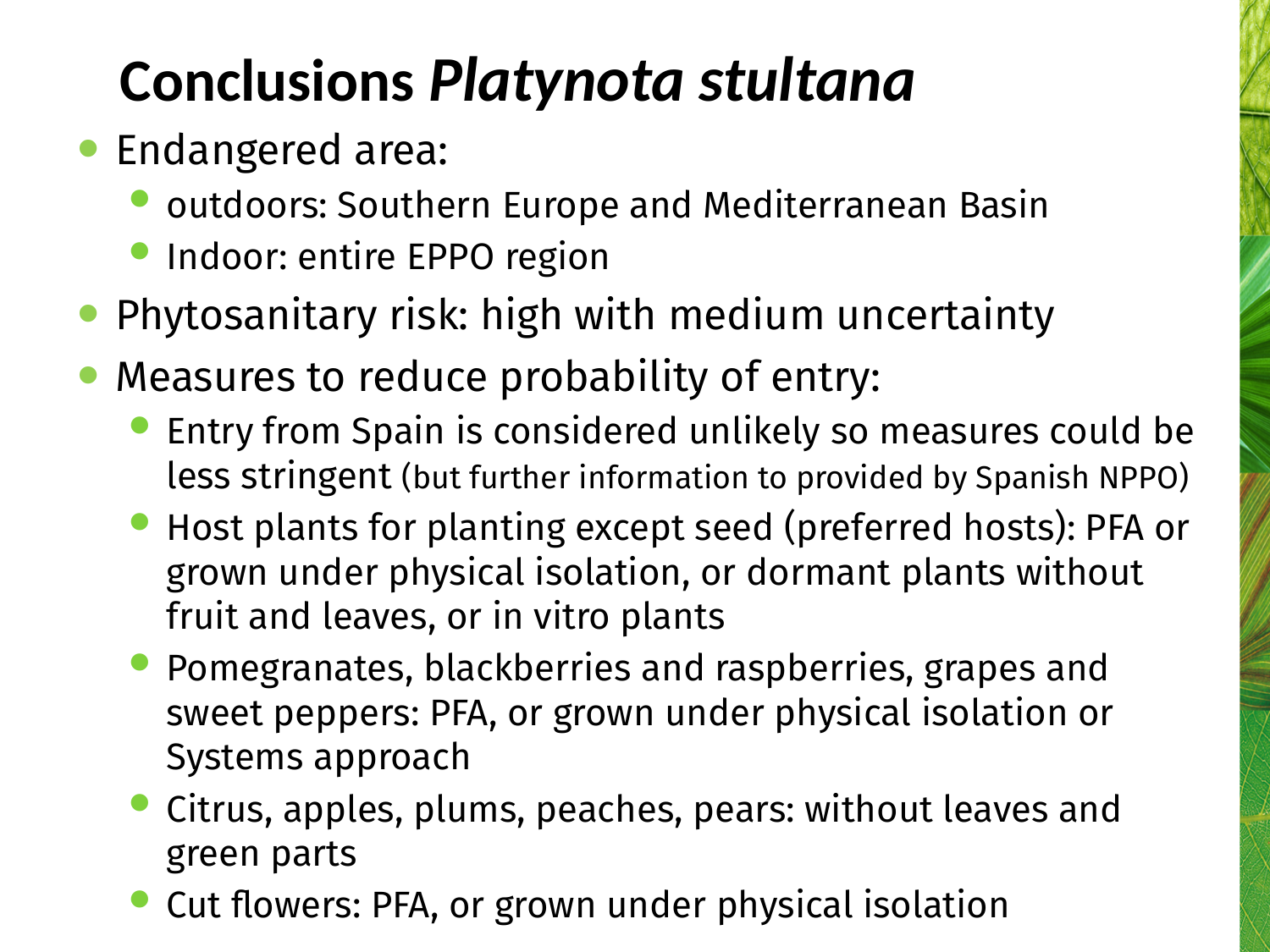

# Conclusions Platynota stultana
Endangered area:
outdoors: Southern Europe and Mediterranean Basin
Indoor: entire EPPO region
Phytosanitary risk: high with medium uncertainty
Measures to reduce probability of entry:
Entry from Spain is considered unlikely so measures could be less stringent (but further information to provided by Spanish NPPO)
Host plants for planting except seed (preferred hosts): PFA or grown under physical isolation, or dormant plants without fruit and leaves, or in vitro plants
Pomegranates, blackberries and raspberries, grapes and sweet peppers: PFA, or grown under physical isolation or Systems approach
Citrus, apples, plums, peaches, pears: without leaves and green parts
Cut flowers: PFA, or grown under physical isolation